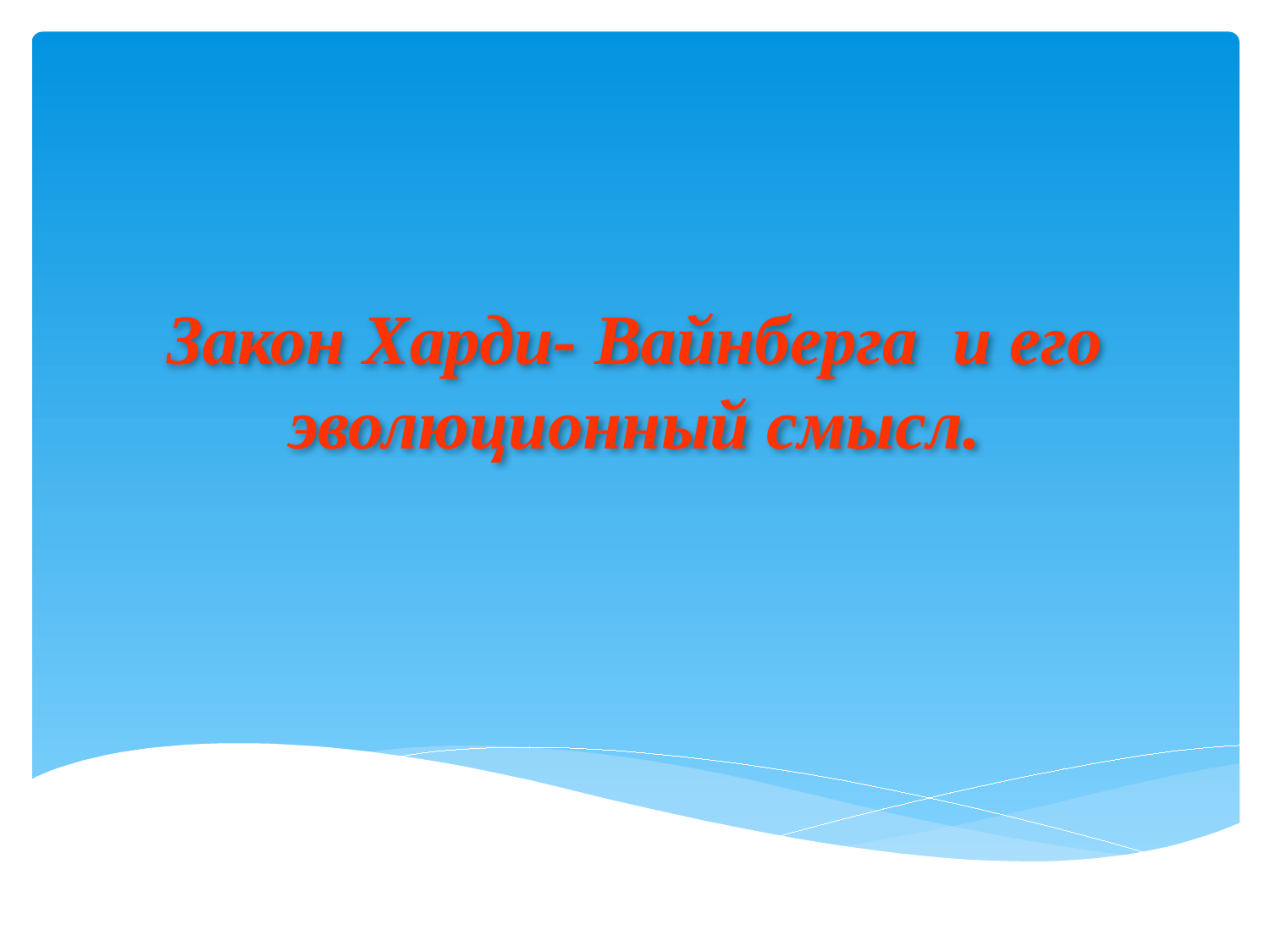

# Закон Харди- Вайнберга  и его эволюционный смысл.